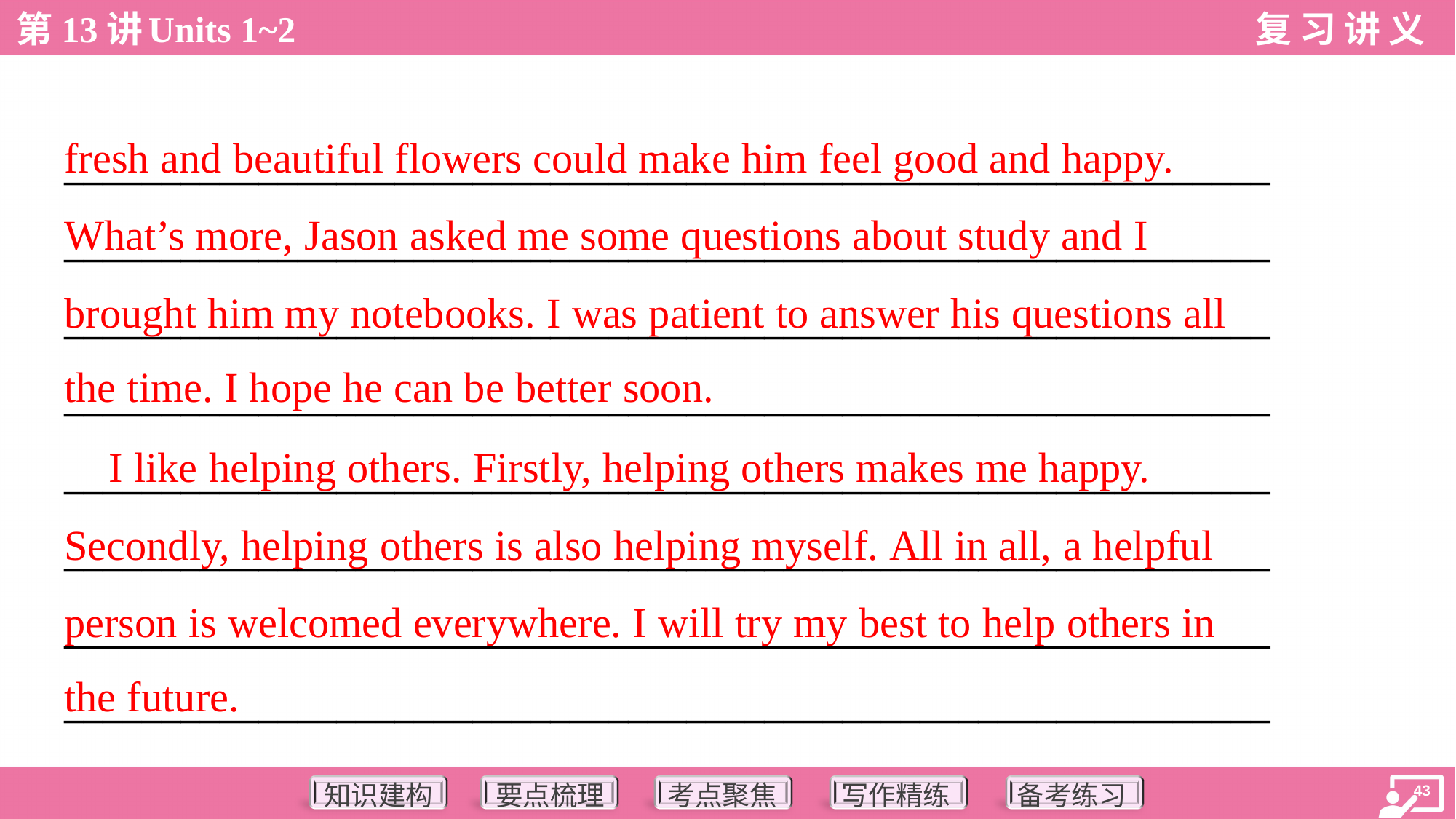

fresh and beautiful flowers could make him feel good and happy.
What’s more, Jason asked me some questions about study and I
brought him my notebooks. I was patient to answer his questions all
the time. I hope he can be better soon.
______________________________________________________________
______________________________________________________________
______________________________________________________________
______________________________________________________________
______________________________________________________________
______________________________________________________________
______________________________________________________________
______________________________________________________________
    I like helping others. Firstly, helping others makes me happy.
Secondly, helping others is also helping myself. All in all, a helpful
person is welcomed everywhere. I will try my best to help others in
the future.